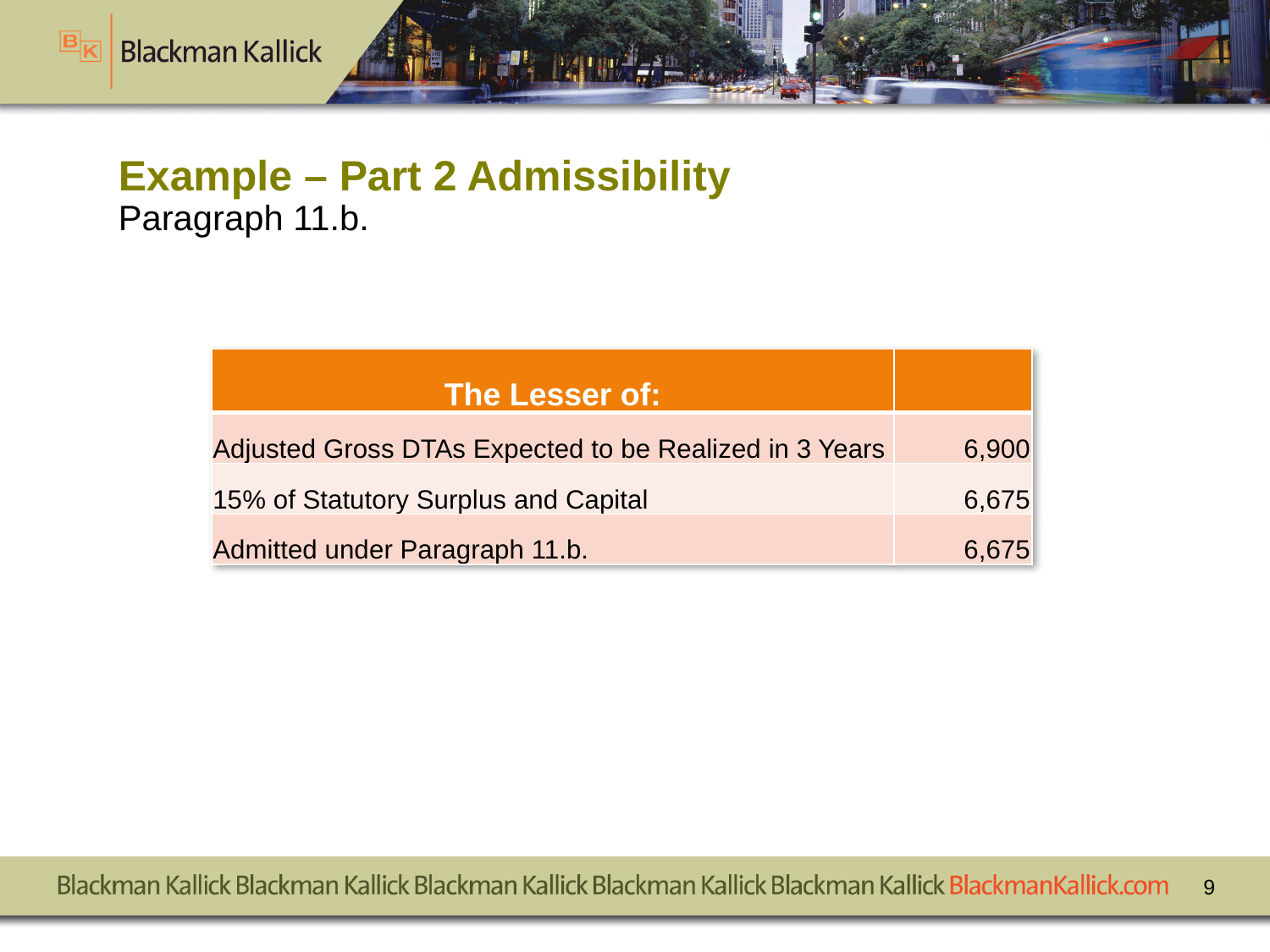

# Example – Part 2 Admissibility Paragraph 11.b.
| The Lesser of: |  |
| --- | --- |
| Adjusted Gross DTAs Expected to be Realized in 3 Years | 6,900 |
| 15% of Statutory Surplus and Capital | 6,675 |
| Admitted under Paragraph 11.b. | 6,675 |